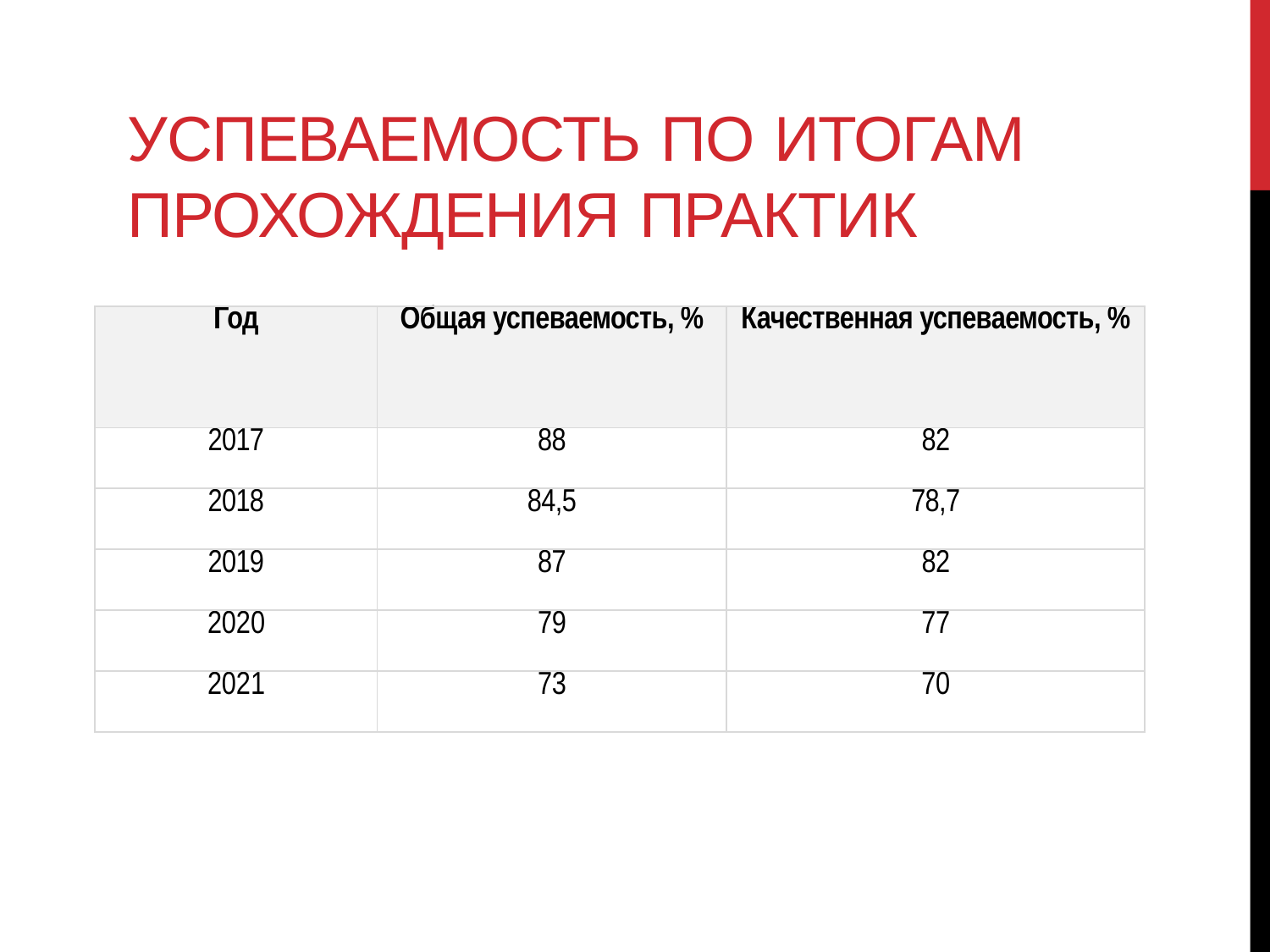

# Успеваемость по итогам прохождения практик
| Год | Общая успеваемость, % | Качественная успеваемость, % |
| --- | --- | --- |
| 2017 | 88 | 82 |
| 2018 | 84,5 | 78,7 |
| 2019 | 87 | 82 |
| 2020 | 79 | 77 |
| 2021 | 73 | 70 |